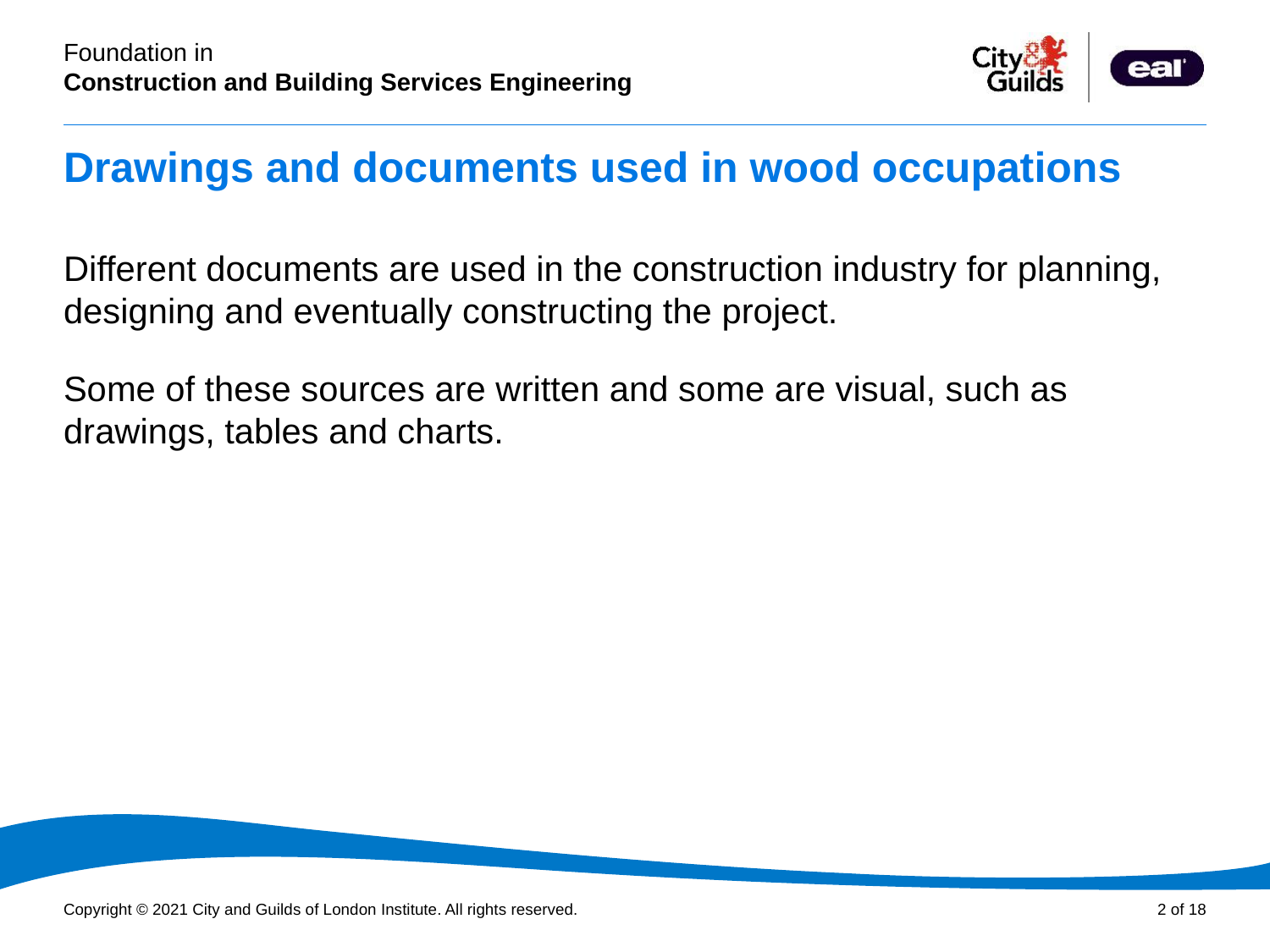

# Drawings and documents used in wood occupations
Different documents are used in the construction industry for planning, designing and eventually constructing the project.
Some of these sources are written and some are visual, such as drawings, tables and charts.